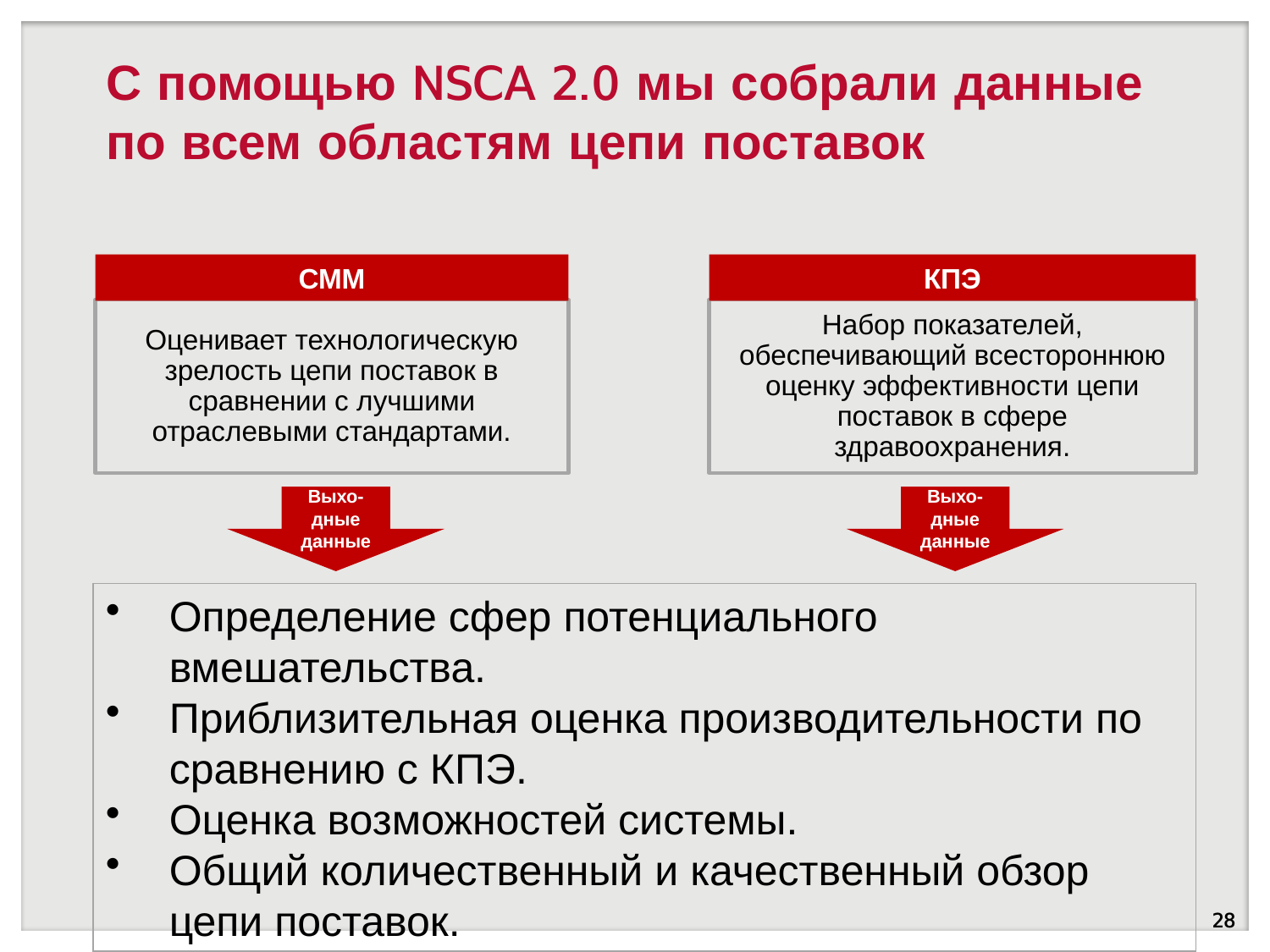

# С помощью NSCA 2.0 мы собрали данные по всем областям цепи поставок
СММ
КПЭ
Оценивает технологическую зрелость цепи поставок в сравнении с лучшими отраслевыми стандартами.
Набор показателей, обеспечивающий всестороннюю оценку эффективности цепи поставок в сфере здравоохранения.
Выхо-дные данные
Выхо-дные данные
Определение сфер потенциального вмешательства.
Приблизительная оценка производительности по сравнению с КПЭ.
Оценка возможностей системы.
Общий количественный и качественный обзор цепи поставок.
28